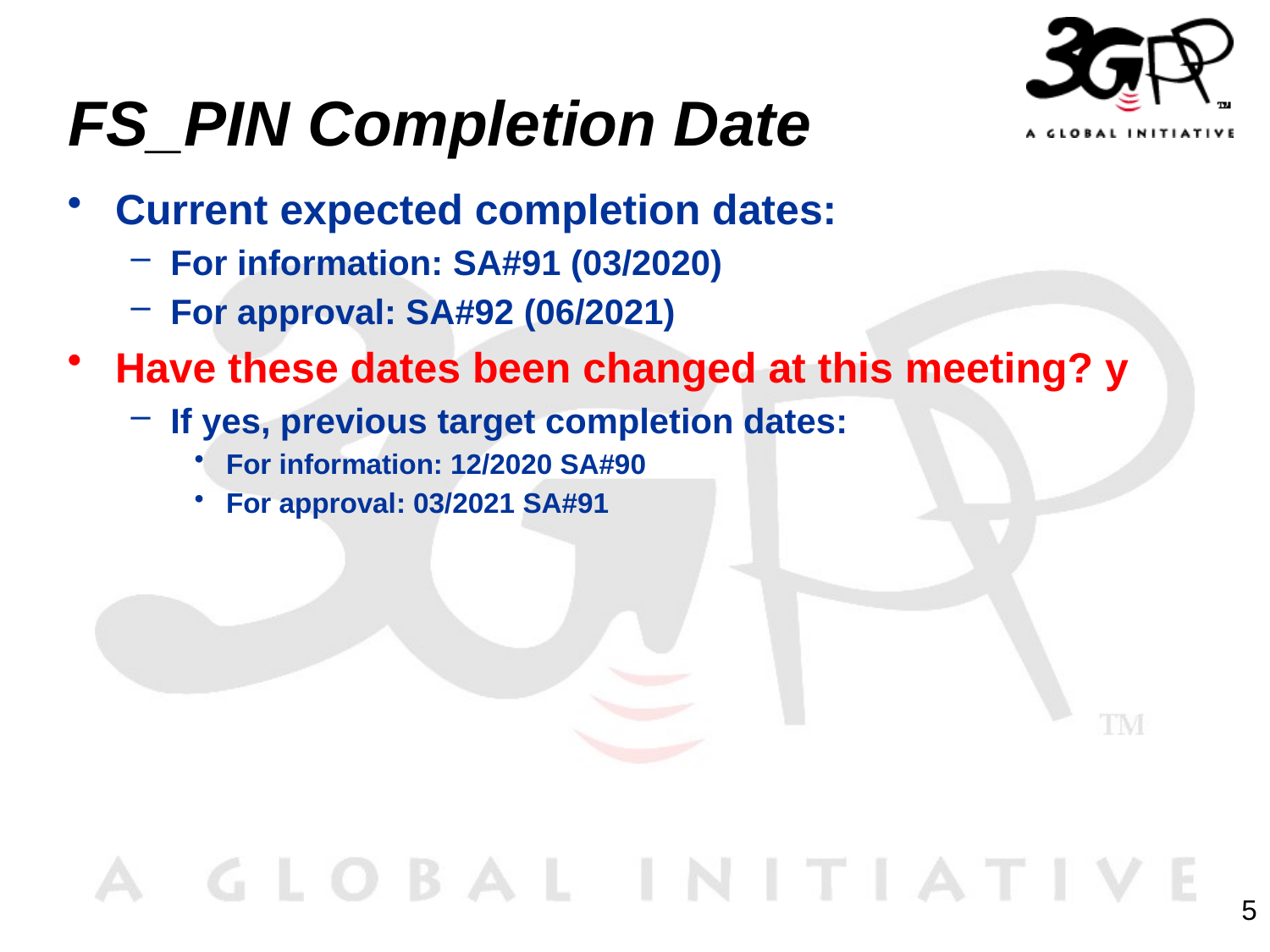

# FS_PIN Completion Date
Current expected completion dates:
For information: SA#91 (03/2020)
For approval: SA#92 (06/2021)
Have these dates been changed at this meeting? y
If yes, previous target completion dates:
For information: 12/2020 SA#90
For approval: 03/2021 SA#91

5